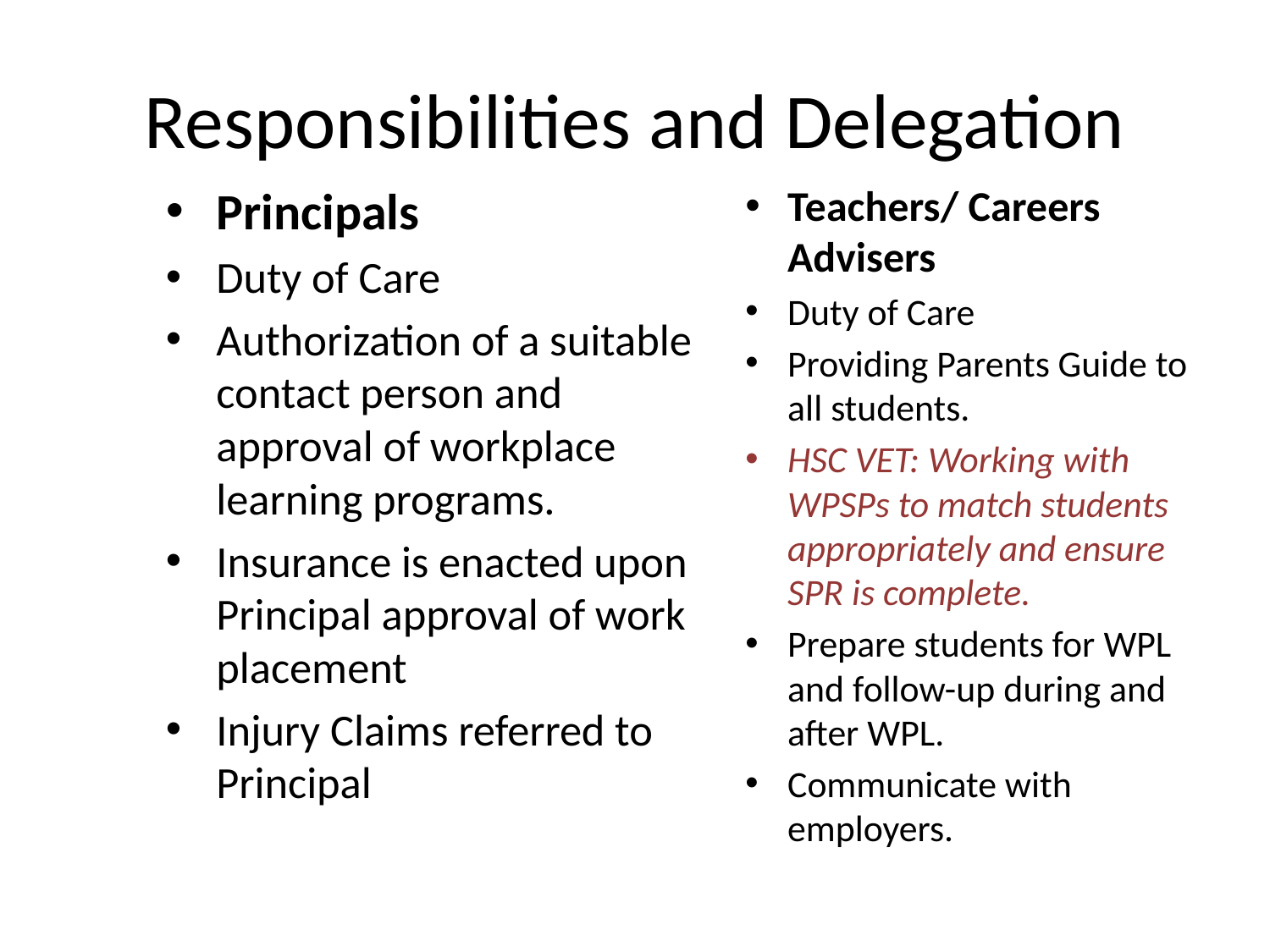

# Responsibilities and Delegation
Principals
Duty of Care
Authorization of a suitable contact person and approval of workplace learning programs.
Insurance is enacted upon Principal approval of work placement
Injury Claims referred to Principal

Teachers/ Careers Advisers
Duty of Care
Providing Parents Guide to all students.
HSC VET: Working with WPSPs to match students appropriately and ensure SPR is complete.
Prepare students for WPL and follow-up during and after WPL.
Communicate with employers.